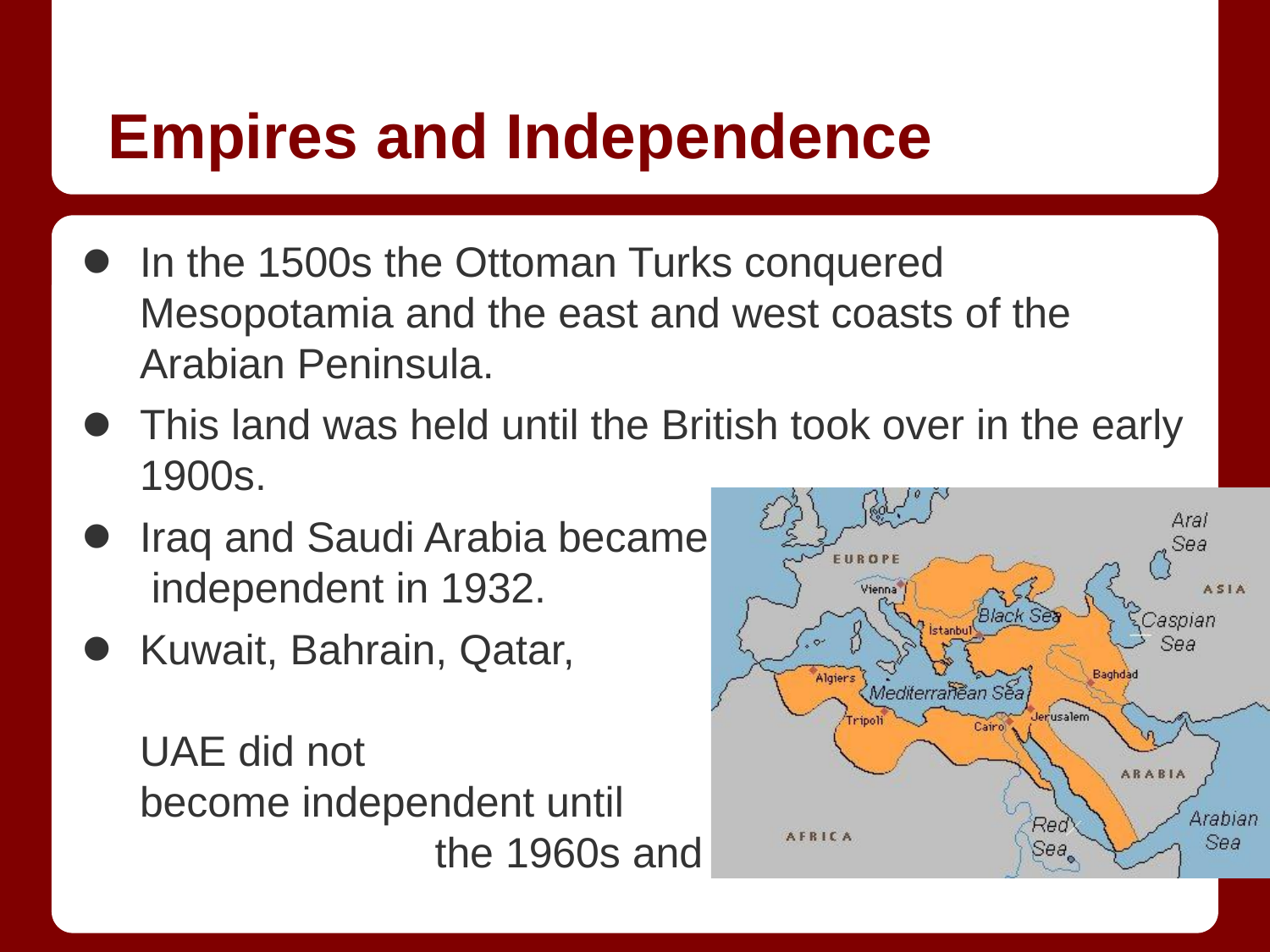

# Empires and Independence
In the 1500s the Ottoman Turks conquered Mesopotamia and the east and west coasts of the Arabian Peninsula.
This land was held until the British took over in the early 1900s.
Iraq and Saudi Arabia became                                          independent in 1932.
Kuwait, Bahrain, Qatar,                                                                                                                   Yemen, and the UAE did not                                                                 become independent until                                                                          the 1960s and 70s.